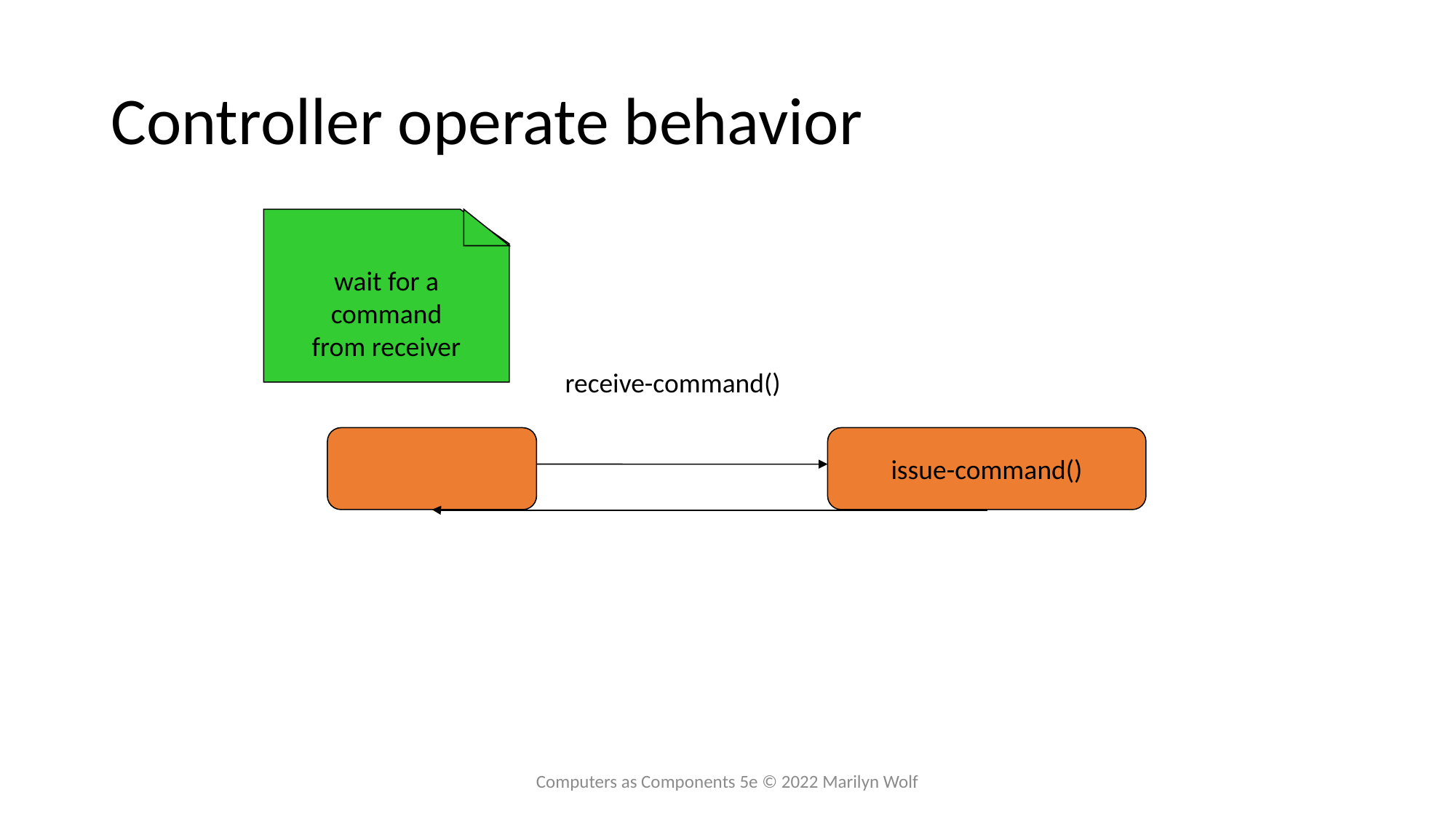

# Controller operate behavior
wait for a
command
from receiver

receive-command()

issue-command()

Computers as Components 5e © 2022 Marilyn Wolf